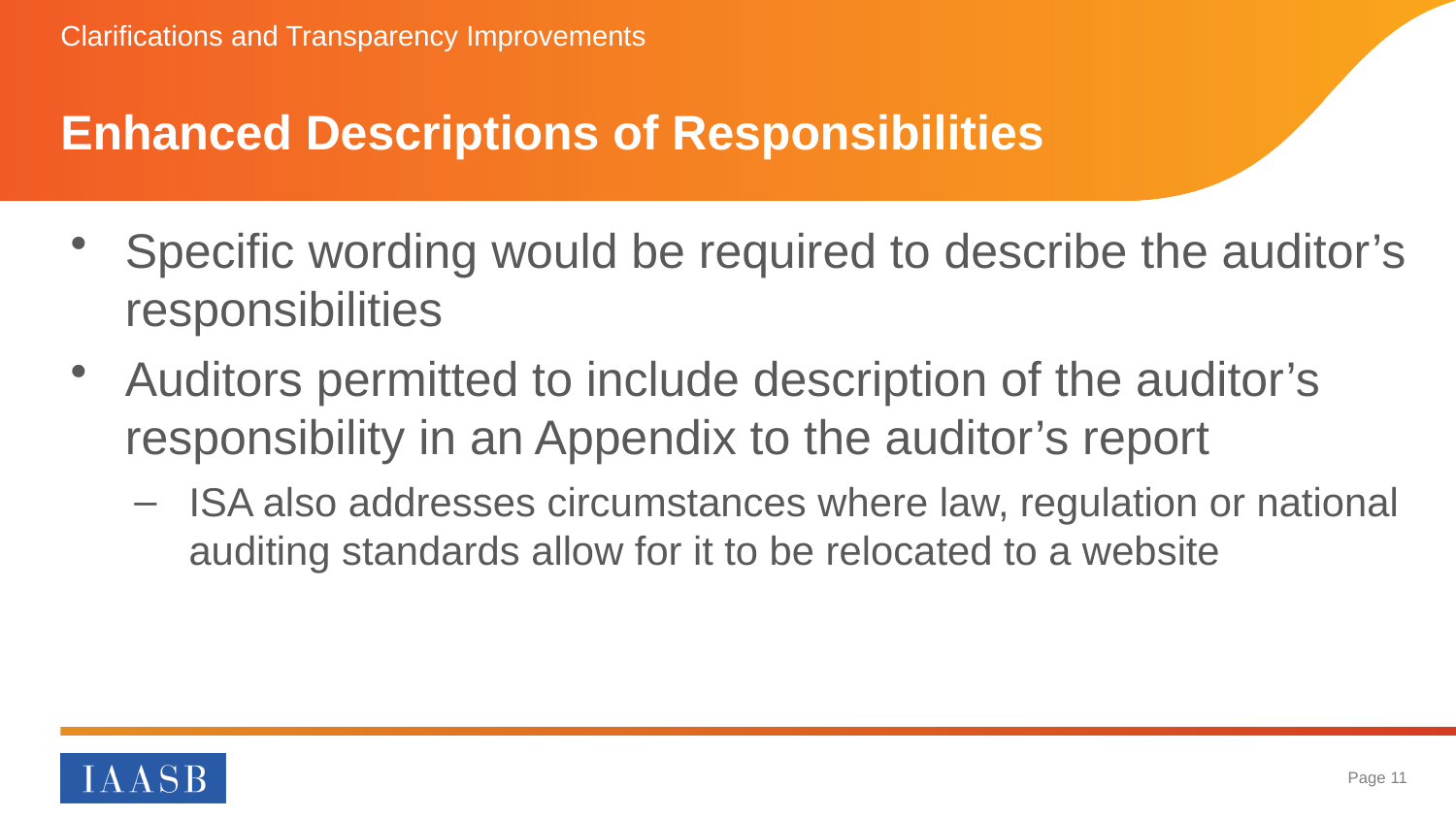

Clarifications and Transparency Improvements
# Enhanced Descriptions of Responsibilities
Specific wording would be required to describe the auditor’s responsibilities
Auditors permitted to include description of the auditor’s responsibility in an Appendix to the auditor’s report
ISA also addresses circumstances where law, regulation or national auditing standards allow for it to be relocated to a website